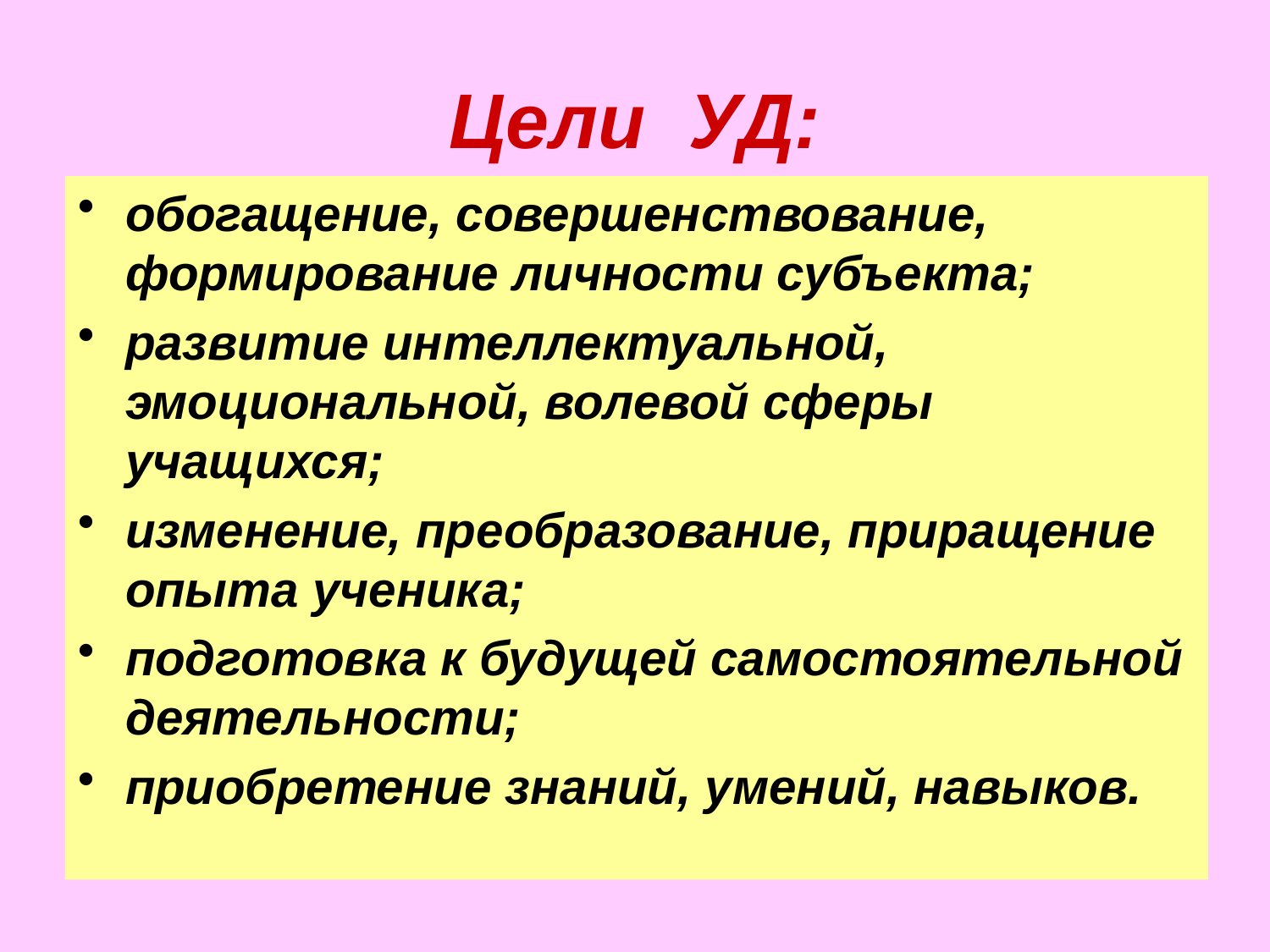

# Цели  УД:
обогащение, совершенствование, формирование личности субъекта;
развитие интеллектуальной, эмоциональной, волевой сферы учащихся;
изменение, преобразование, приращение опыта ученика;
подготовка к будущей самостоятельной деятельности;
приобретение знаний, умений, навыков.